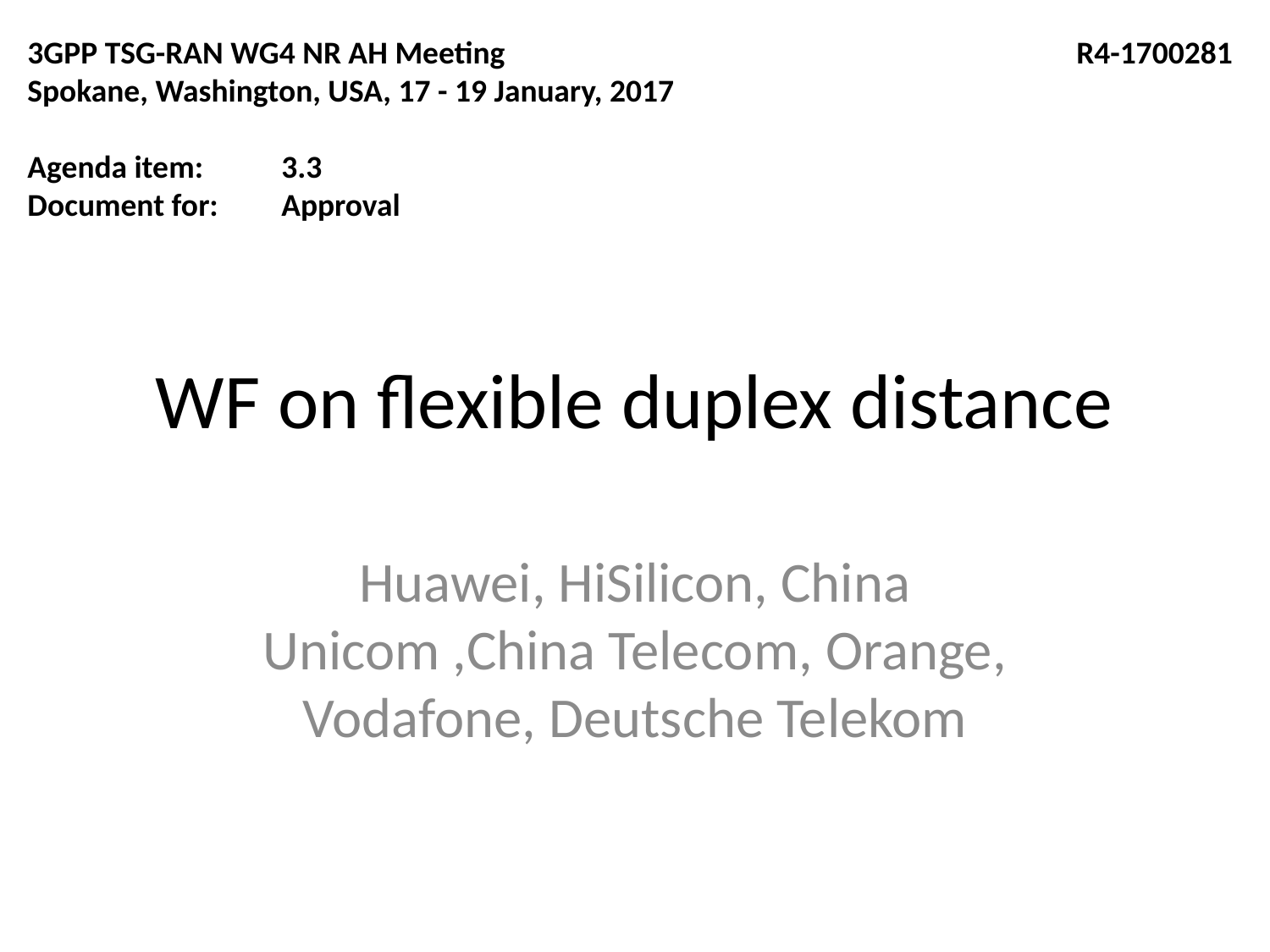

3GPP TSG-RAN WG4 NR AH Meeting
Spokane, Washington, USA, 17 - 19 January, 2017

Agenda item:	3.3
Document for:	Approval
R4-1700281
# WF on flexible duplex distance
Huawei, HiSilicon, China Unicom ,China Telecom, Orange, Vodafone, Deutsche Telekom